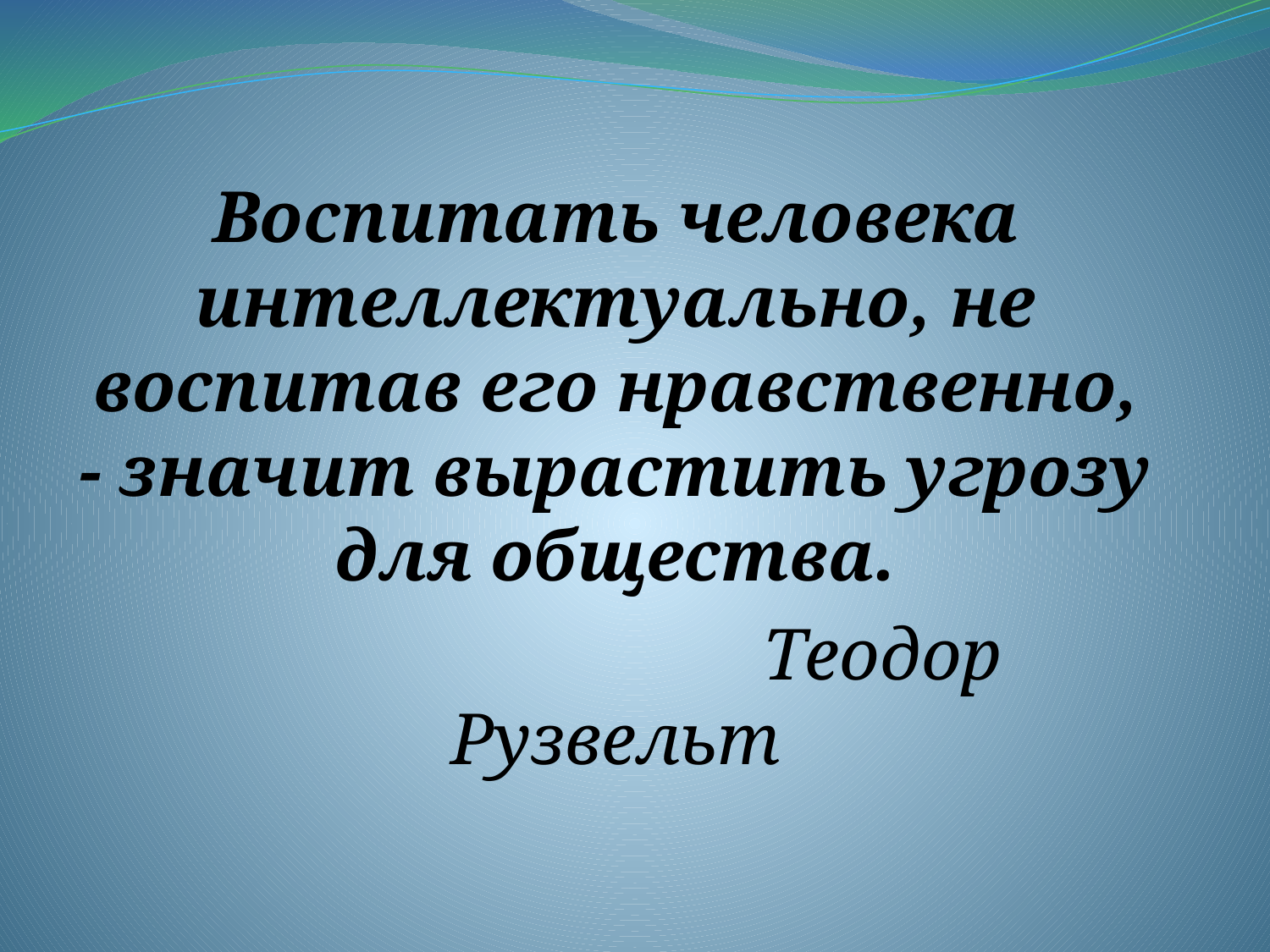

Воспитать человека интеллектуально, не воспитав его нравственно, - значит вырастить угрозу для общества.
                             Теодор Рузвельт
#